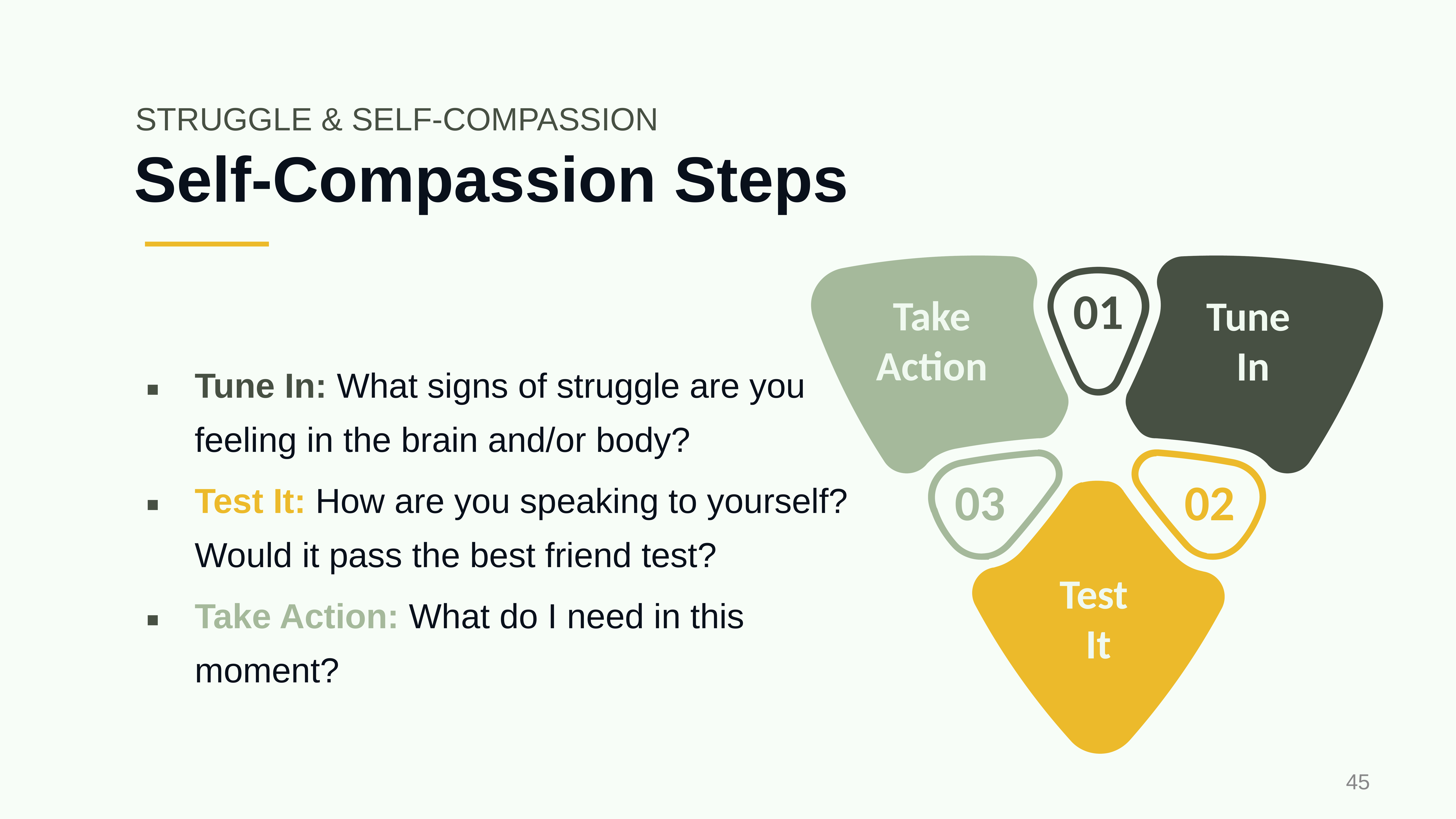

STRUGGLE & SELF-COMPASSION
# Self-Compassion Steps

01
Take Action
Tune
In

03
02

Test
It
Tune In: What signs of struggle are you feeling in the brain and/or body?
Test It: How are you speaking to yourself? Would it pass the best friend test?
Take Action: What do I need in this moment?
45